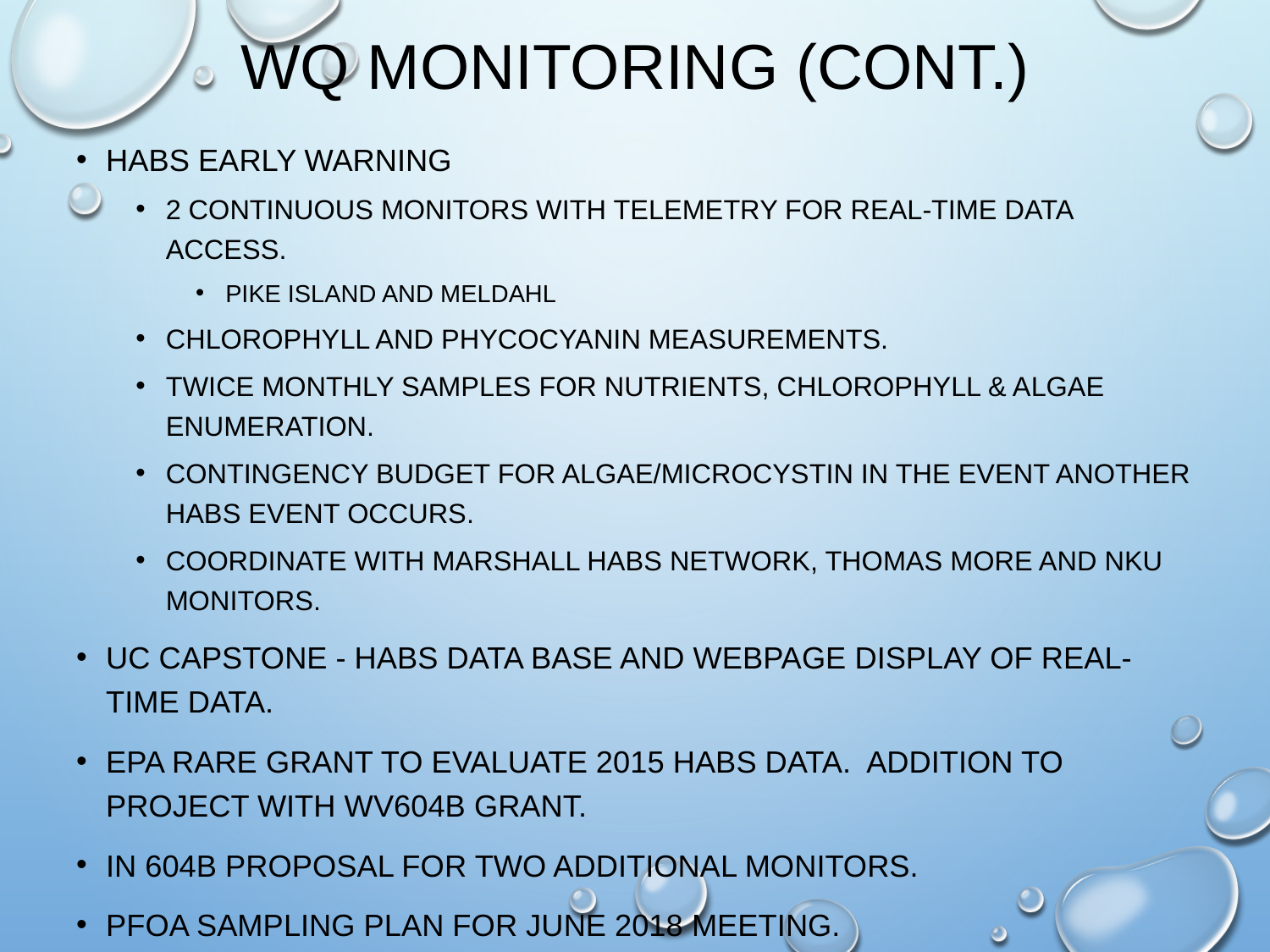

# WQ Monitoring (cont.)
HABs Early Warning
2 continuous monitors with telemetry for real-time data access.
Pike Island and Meldahl
Chlorophyll and phycocyanin measurements.
Twice monthly samples for nutrients, chlorophyll & algae enumeration.
Contingency budget for algae/microcystin in the event another HABs event occurs.
Coordinate with Marshall HABs network, Thomas More and NKU monitors.
UC Capstone - HABs data base and webpage display of real-time data.
EPA RARE grant to evaluate 2015 HABs data.  Addition to project with WV604b grant.
IN 604b proposal for two additional monitors.
PFOA sampling plan for June 2018 meeting.